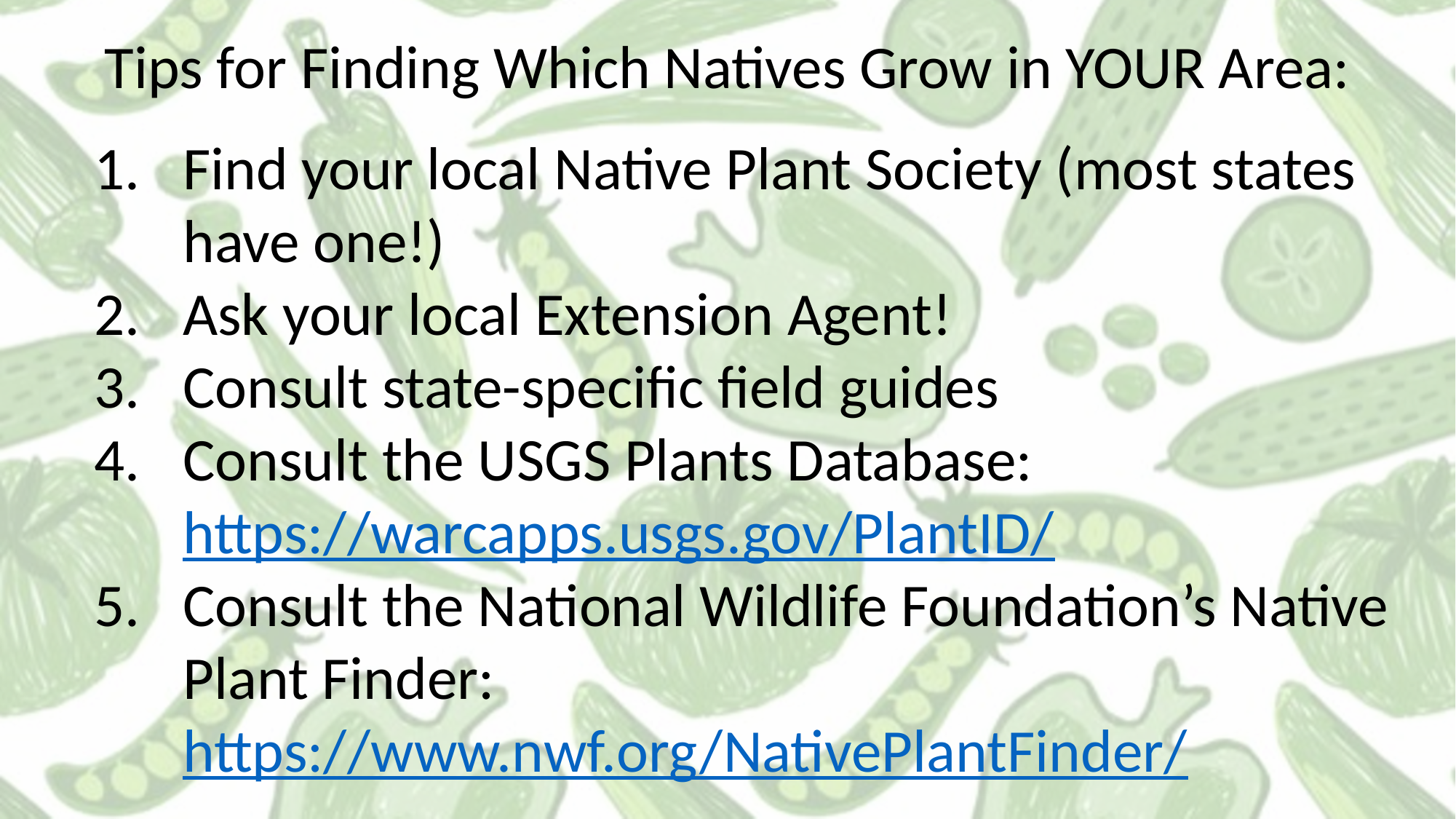

Tips for Finding Which Natives Grow in YOUR Area:
Find your local Native Plant Society (most states have one!)
Ask your local Extension Agent!
Consult state-specific field guides
Consult the USGS Plants Database: https://warcapps.usgs.gov/PlantID/
Consult the National Wildlife Foundation’s Native Plant Finder: https://www.nwf.org/NativePlantFinder/